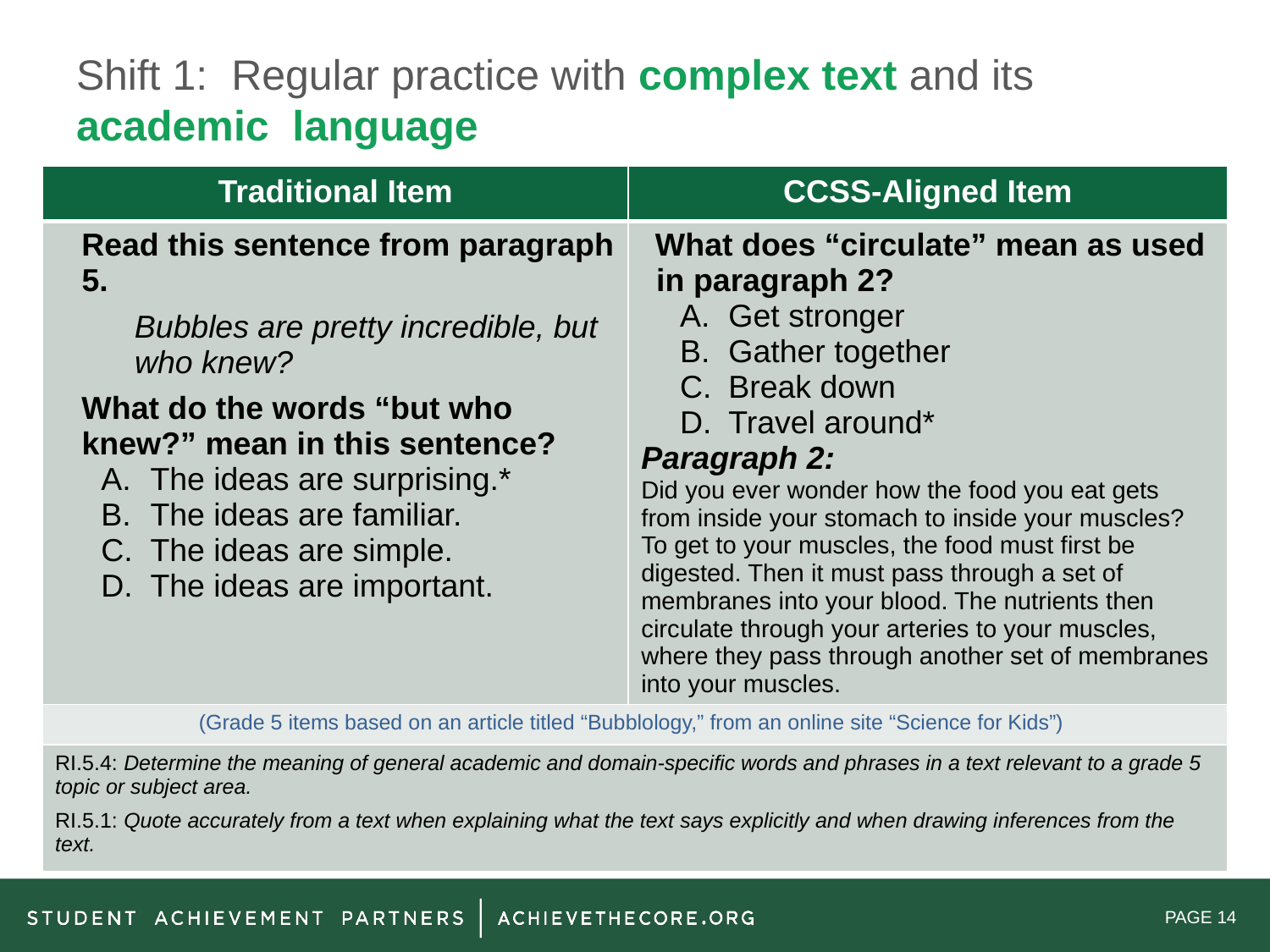

# Shift 1:  Regular practice with complex text and its academic  language
| Traditional Item | CCSS-Aligned Item |
| --- | --- |
| Read this sentence from paragraph 5. Bubbles are pretty incredible, but who knew? What do the words “but who knew?” mean in this sentence? The ideas are surprising.\* The ideas are familiar. The ideas are simple. The ideas are important. | What does “circulate” mean as used in paragraph 2? Get stronger Gather together Break down Travel around\* Paragraph 2: Did you ever wonder how the food you eat gets from inside your stomach to inside your muscles? To get to your muscles, the food must first be digested. Then it must pass through a set of membranes into your blood. The nutrients then circulate through your arteries to your muscles, where they pass through another set of membranes into your muscles. |
| (Grade 5 items based on an article titled “Bubblology,” from an online site “Science for Kids”) |  |
| RI.5.4: Determine the meaning of general academic and domain-specific words and phrases in a text relevant to a grade 5 topic or subject area. RI.5.1: Quote accurately from a text when explaining what the text says explicitly and when drawing inferences from the text. |  |